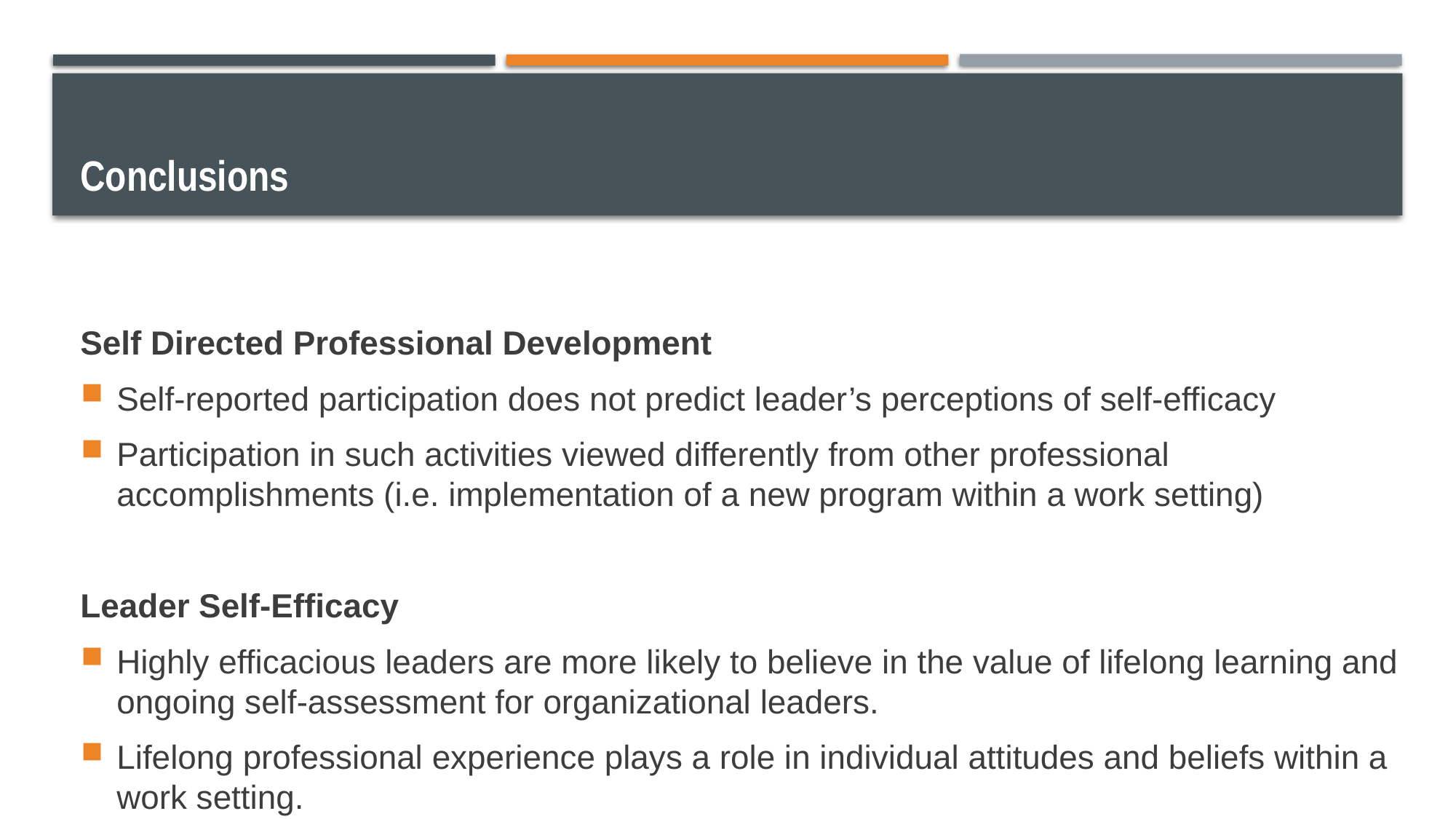

# Conclusions

Self Directed Professional Development
Self-reported participation does not predict leader’s perceptions of self-efficacy
Participation in such activities viewed differently from other professional accomplishments (i.e. implementation of a new program within a work setting)

Leader Self-Efficacy
Highly efficacious leaders are more likely to believe in the value of lifelong learning and ongoing self-assessment for organizational leaders.
Lifelong professional experience plays a role in individual attitudes and beliefs within a work setting.